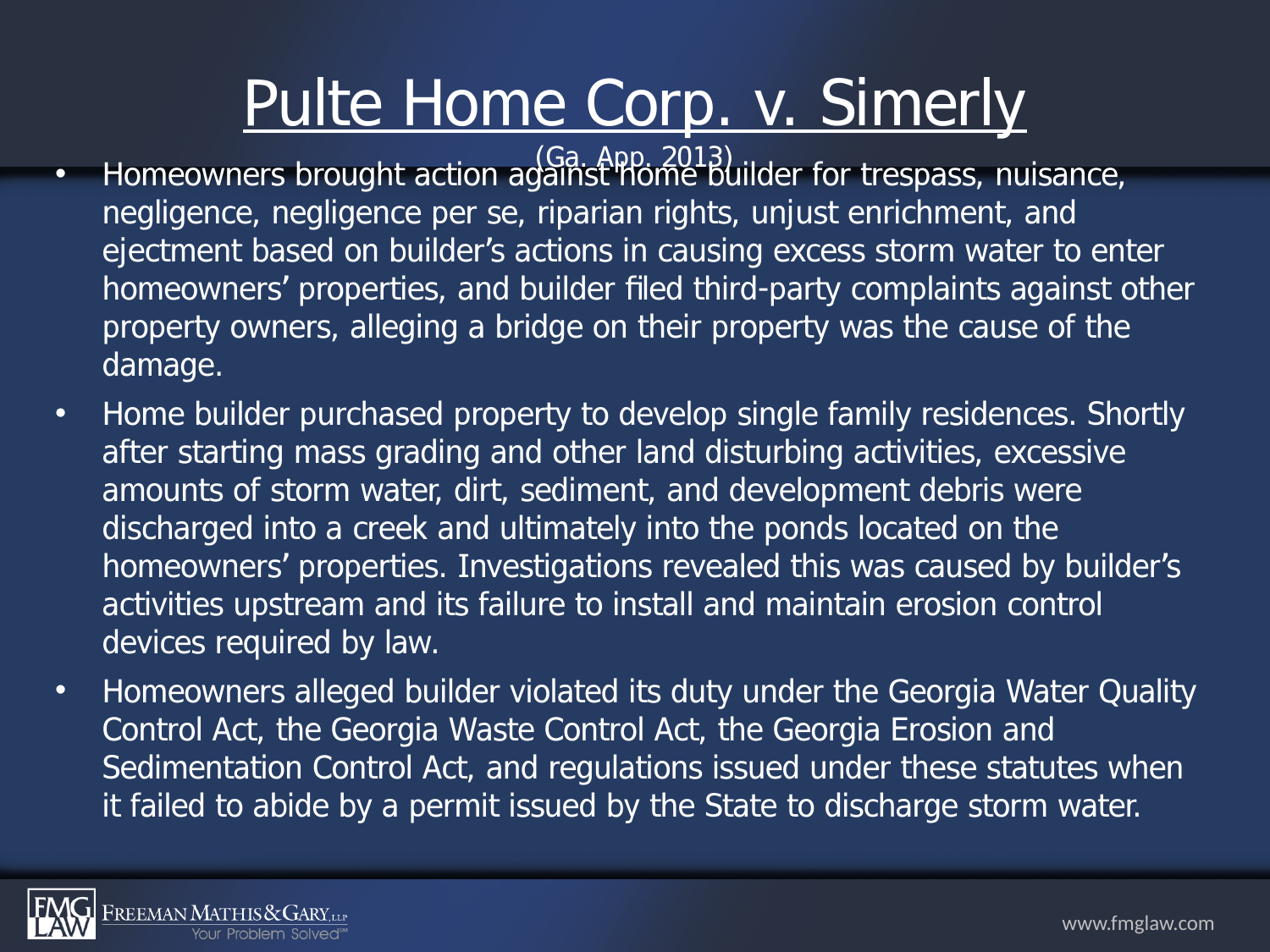

# Pulte Home Corp. v. Simerly (Ga. App. 2013)
Homeowners brought action against home builder for trespass, nuisance, negligence, negligence per se, riparian rights, unjust enrichment, and ejectment based on builder’s actions in causing excess storm water to enter homeowners’ properties, and builder filed third-party complaints against other property owners, alleging a bridge on their property was the cause of the damage.
Home builder purchased property to develop single family residences. Shortly after starting mass grading and other land disturbing activities, excessive amounts of storm water, dirt, sediment, and development debris were discharged into a creek and ultimately into the ponds located on the homeowners’ properties. Investigations revealed this was caused by builder’s activities upstream and its failure to install and maintain erosion control devices required by law.
Homeowners alleged builder violated its duty under the Georgia Water Quality Control Act, the Georgia Waste Control Act, the Georgia Erosion and Sedimentation Control Act, and regulations issued under these statutes when it failed to abide by a permit issued by the State to discharge storm water.